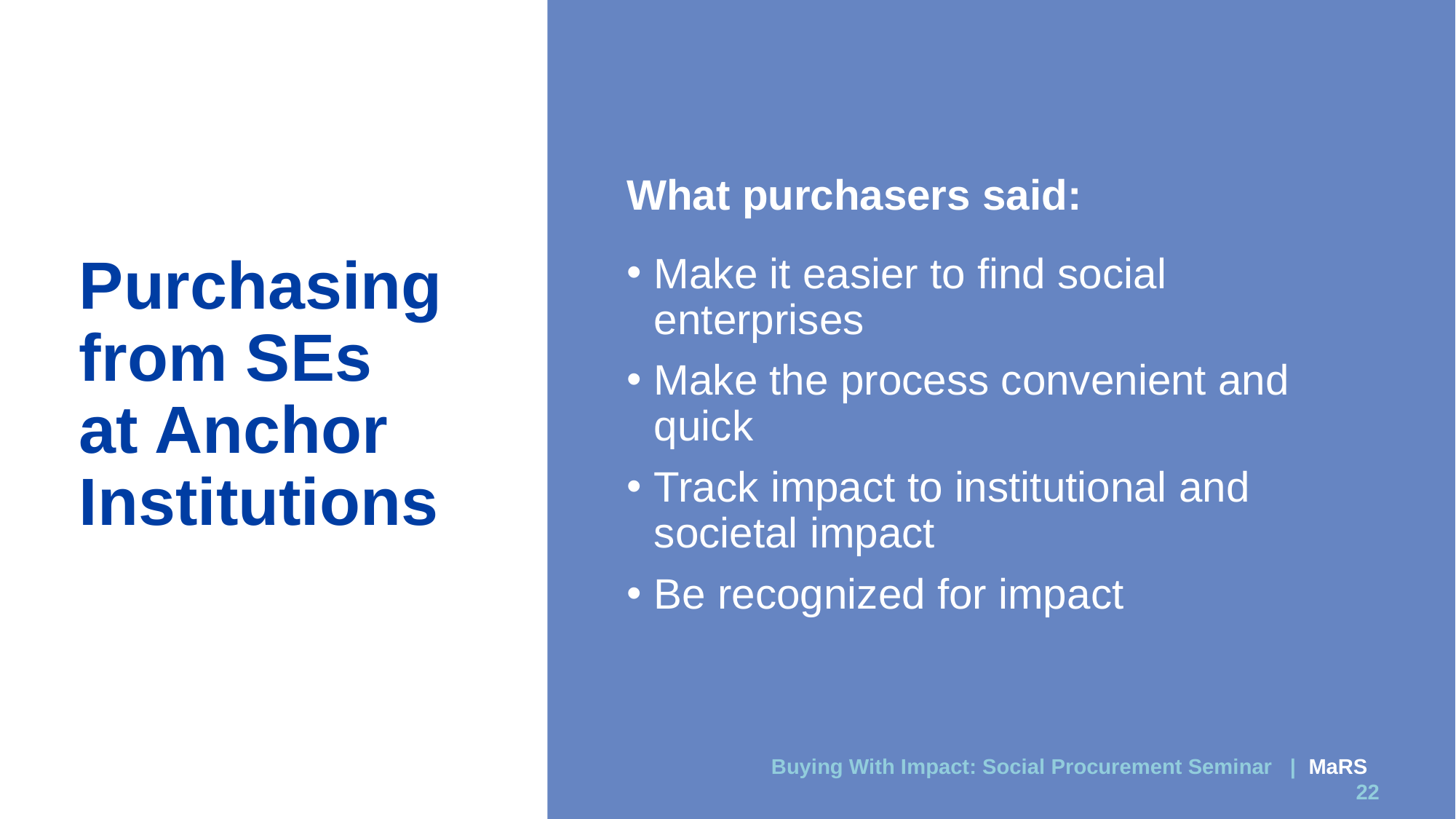

# Purchasing from SEs at Anchor Institutions
What purchasers said:
Make it easier to find social enterprises
Make the process convenient and quick
Track impact to institutional and societal impact
Be recognized for impact